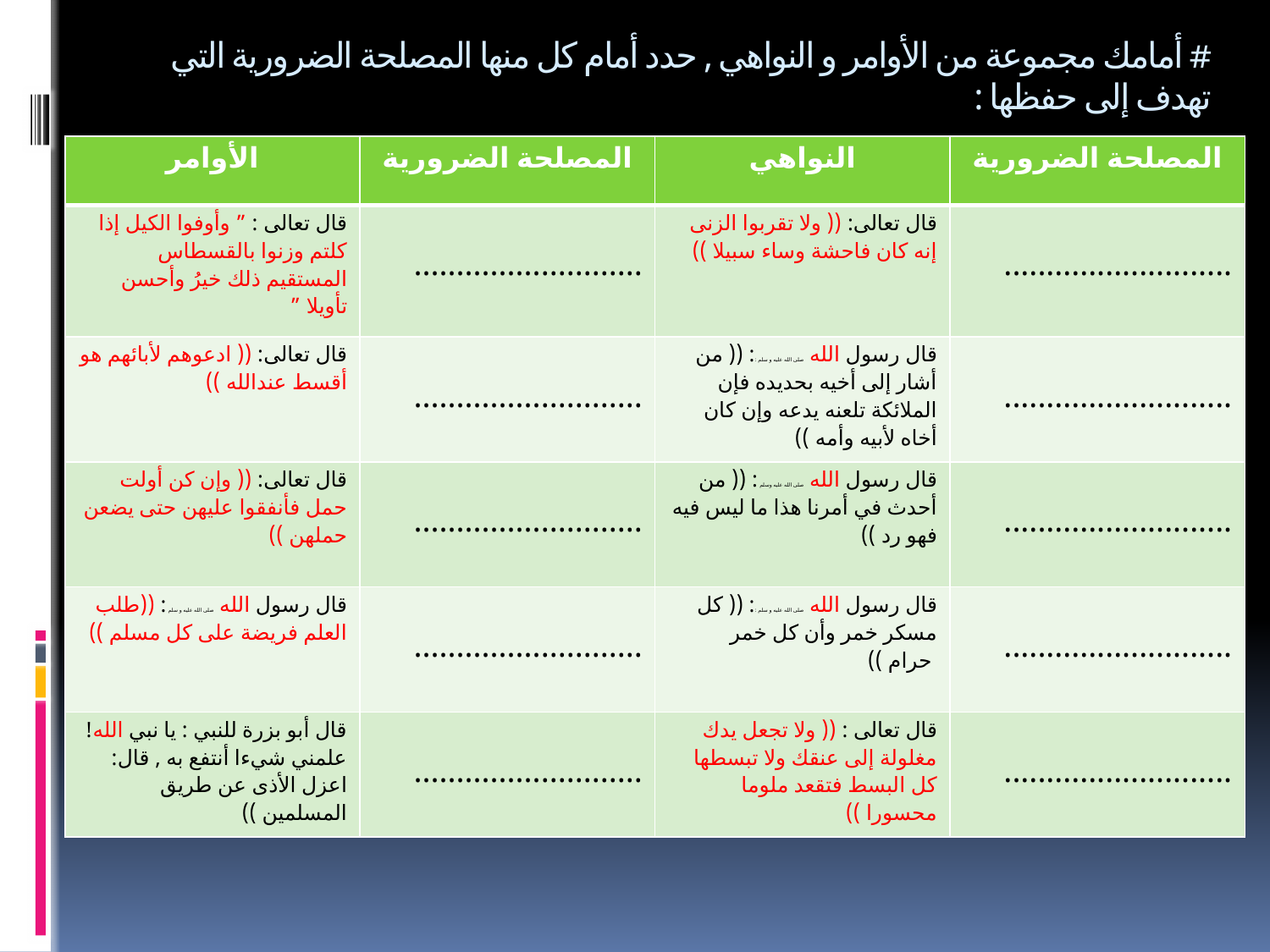

# # أمامك مجموعة من الأوامر و النواهي , حدد أمام كل منها المصلحة الضرورية التي تهدف إلى حفظها :
| الأوامر | المصلحة الضرورية | النواهي | المصلحة الضرورية |
| --- | --- | --- | --- |
| قال تعالى : ” وأوفوا الكيل إذا كلتم وزنوا بالقسطاس المستقيم ذلك خيرُ وأحسن تأويلا ” | ........................... | قال تعالى: (( ولا تقربوا الزنى إنه كان فاحشة وساء سبيلا )) | ........................... |
| قال تعالى: (( ادعوهم لأبائهم هو أقسط عندالله )) | ........................... | قال رسول الله صلى الله عليه و سلم :: (( من أشار إلى أخيه بحديده فإن الملائكة تلعنه يدعه وإن كان أخاه لأبيه وأمه )) | ........................... |
| قال تعالى: (( وإن كن أولت حمل فأنفقوا عليهن حتى يضعن حملهن )) | ........................... | قال رسول الله صلى الله عليه وسلم : (( من أحدث في أمرنا هذا ما ليس فيه فهو رد )) | ........................... |
| قال رسول الله صلى الله عليه و سلم : ((طلب العلم فريضة على كل مسلم )) | ........................... | قال رسول الله صلى الله عليه و سلم :: (( كل مسكر خمر وأن كل خمر حرام )) | ........................... |
| قال أبو بزرة للنبي : يا نبي الله! علمني شيءا أنتفع به , قال: اعزل الأذى عن طريق المسلمين )) | ........................... | قال تعالى : (( ولا تجعل يدك مغلولة إلى عنقك ولا تبسطها كل البسط فتقعد ملوما محسورا )) | ........................... |